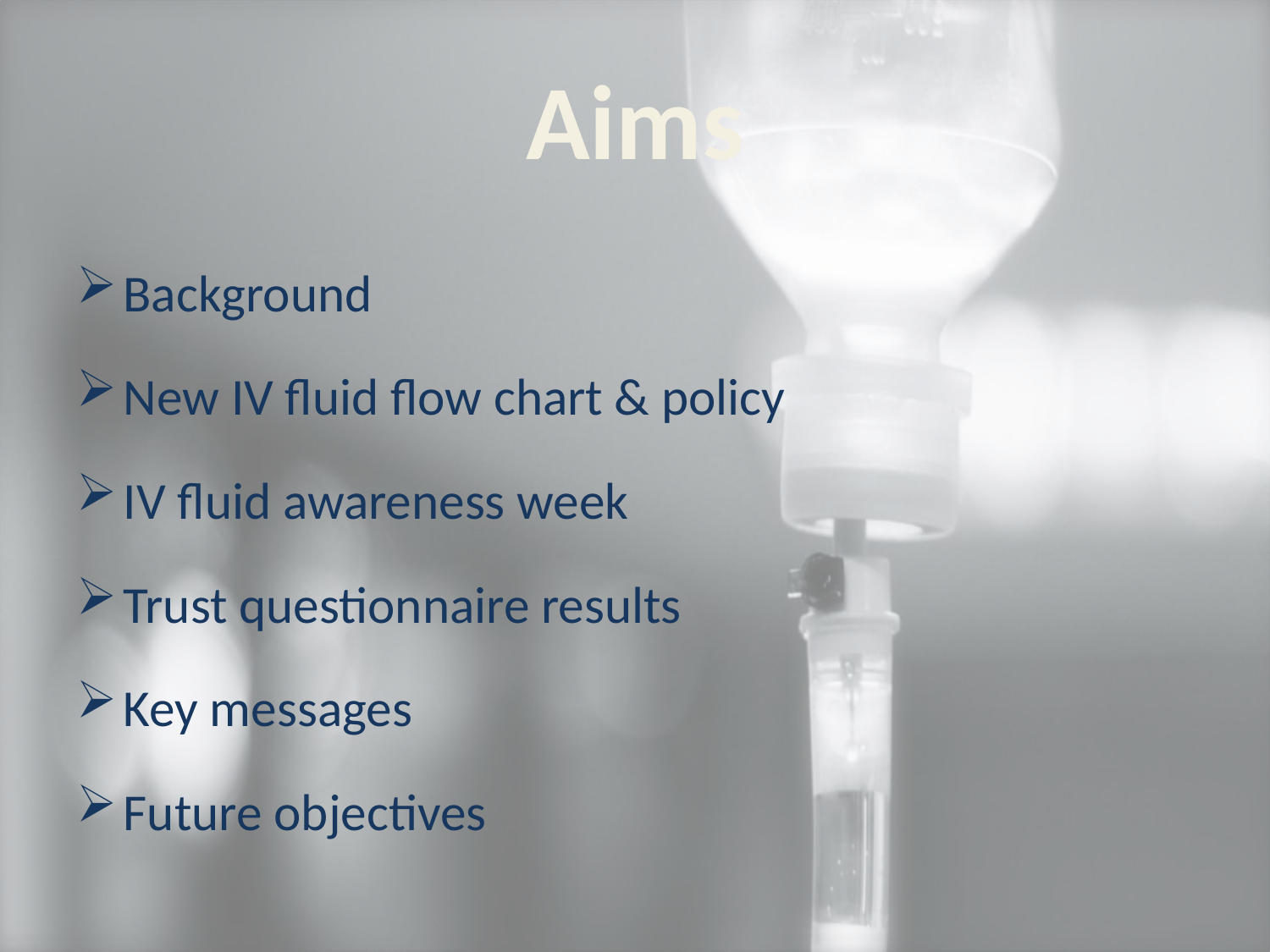

# Aims
Background
New IV fluid flow chart & policy
IV fluid awareness week
Trust questionnaire results
Key messages
Future objectives